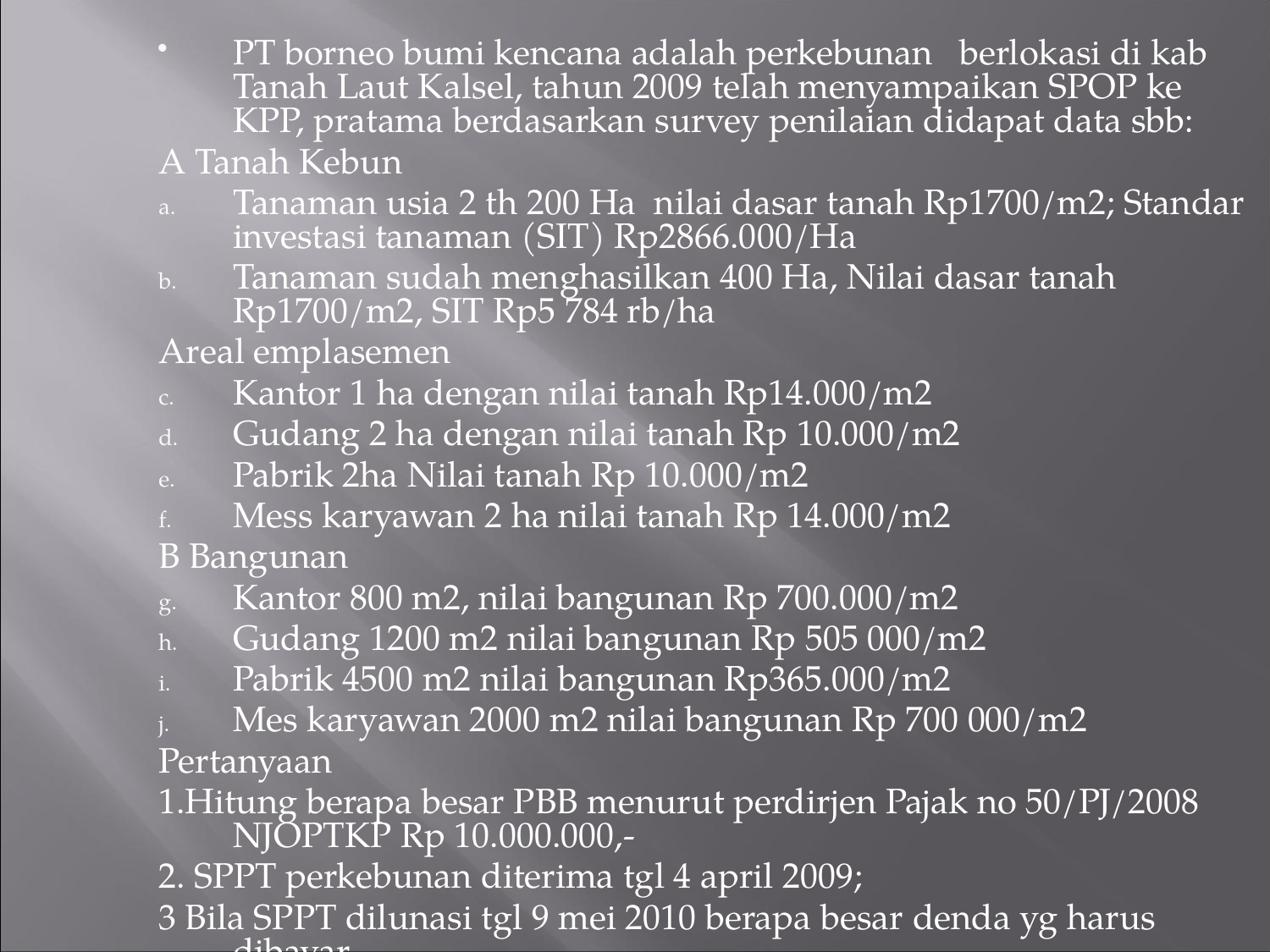

#
PT borneo bumi kencana adalah perkebunan   berlokasi di kab Tanah Laut Kalsel, tahun 2009 telah menyampaikan SPOP ke KPP, pratama berdasarkan survey penilaian didapat data sbb:
A Tanah Kebun
Tanaman usia 2 th 200 Ha  nilai dasar tanah Rp1700/m2; Standar investasi tanaman (SIT) Rp2866.000/Ha
Tanaman sudah menghasilkan 400 Ha, Nilai dasar tanah Rp1700/m2, SIT Rp5 784 rb/ha
Areal emplasemen
Kantor 1 ha dengan nilai tanah Rp14.000/m2
Gudang 2 ha dengan nilai tanah Rp 10.000/m2
Pabrik 2ha Nilai tanah Rp 10.000/m2
Mess karyawan 2 ha nilai tanah Rp 14.000/m2
B Bangunan
Kantor 800 m2, nilai bangunan Rp 700.000/m2
Gudang 1200 m2 nilai bangunan Rp 505 000/m2
Pabrik 4500 m2 nilai bangunan Rp365.000/m2
Mes karyawan 2000 m2 nilai bangunan Rp 700 000/m2
Pertanyaan
1.Hitung berapa besar PBB menurut perdirjen Pajak no 50/PJ/2008 NJOPTKP Rp 10.000.000,-
2. SPPT perkebunan diterima tgl 4 april 2009;
3 Bila SPPT dilunasi tgl 9 mei 2010 berapa besar denda yg harus dibayar